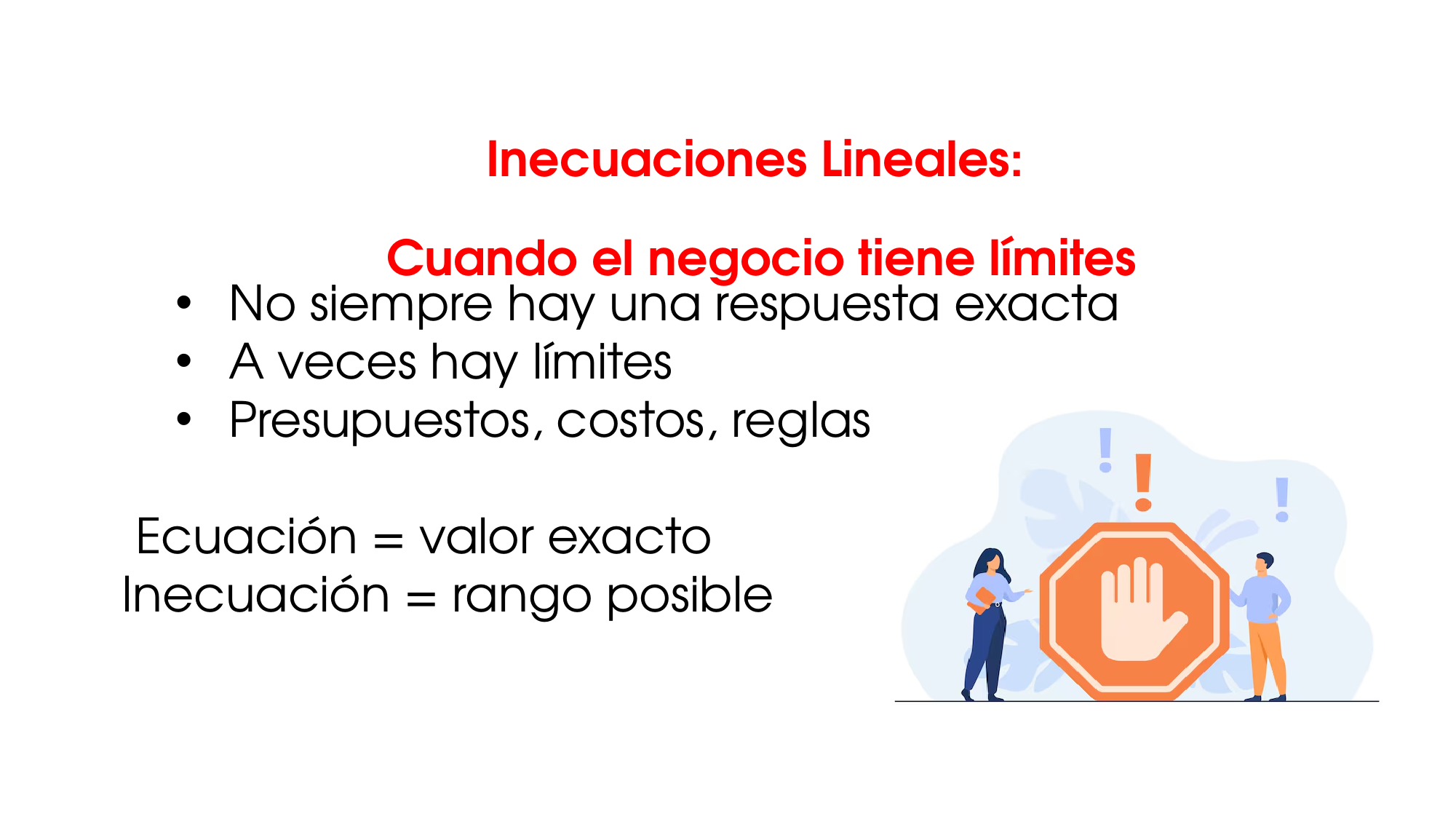

Inecuaciones Lineales:
Cuando el negocio tiene límites
No siempre hay una respuesta exacta
A veces hay límites
Presupuestos, costos, reglas

 Ecuación = valor exacto
Inecuación = rango posible